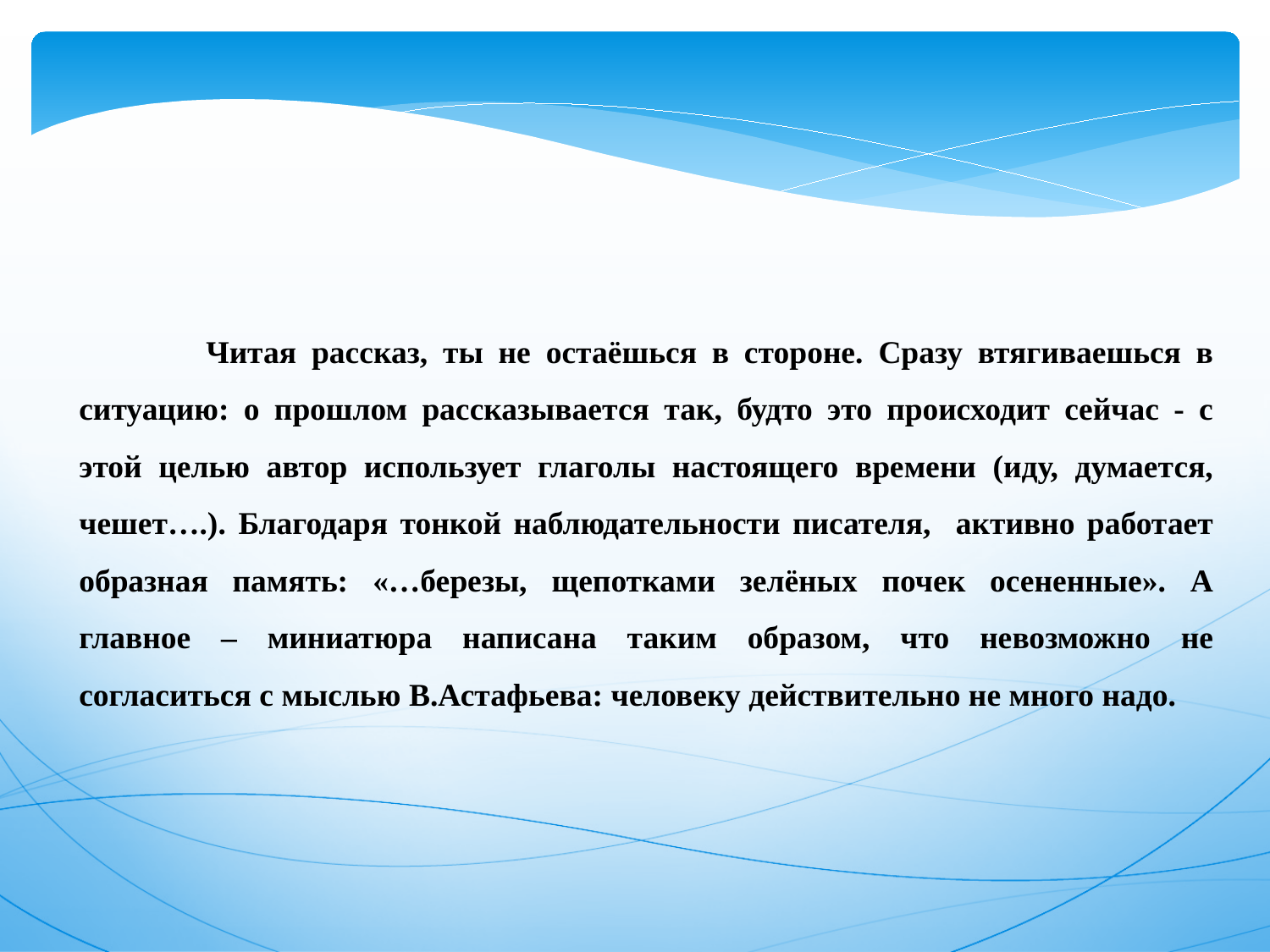

Читая рассказ, ты не остаёшься в стороне. Сразу втягиваешься в ситуацию: о прошлом рассказывается так, будто это происходит сейчас - с этой целью автор использует глаголы настоящего времени (иду, думается, чешет….). Благодаря тонкой наблюдательности писателя,  активно работает образная память: «…березы, щепотками зелёных почек осененные». А главное – миниатюра написана таким образом, что невозможно не согласиться с мыслью В.Астафьева: человеку действительно не много надо.